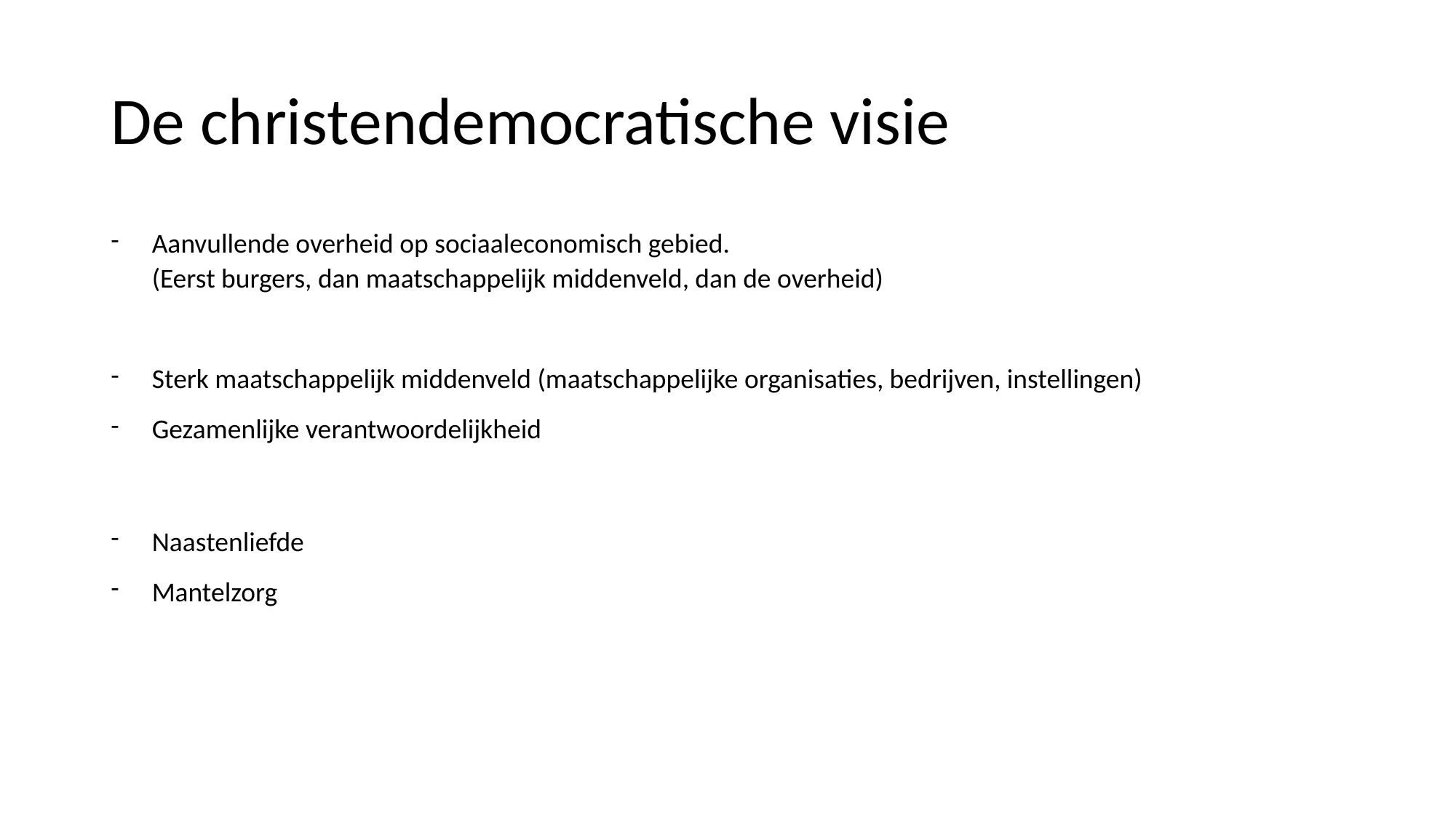

# De christendemocratische visie
Aanvullende overheid op sociaaleconomisch gebied.
(Eerst burgers, dan maatschappelijk middenveld, dan de overheid)

Sterk maatschappelijk middenveld (maatschappelijke organisaties, bedrijven, instellingen)
Gezamenlijke verantwoordelijkheid

Naastenliefde
Mantelzorg